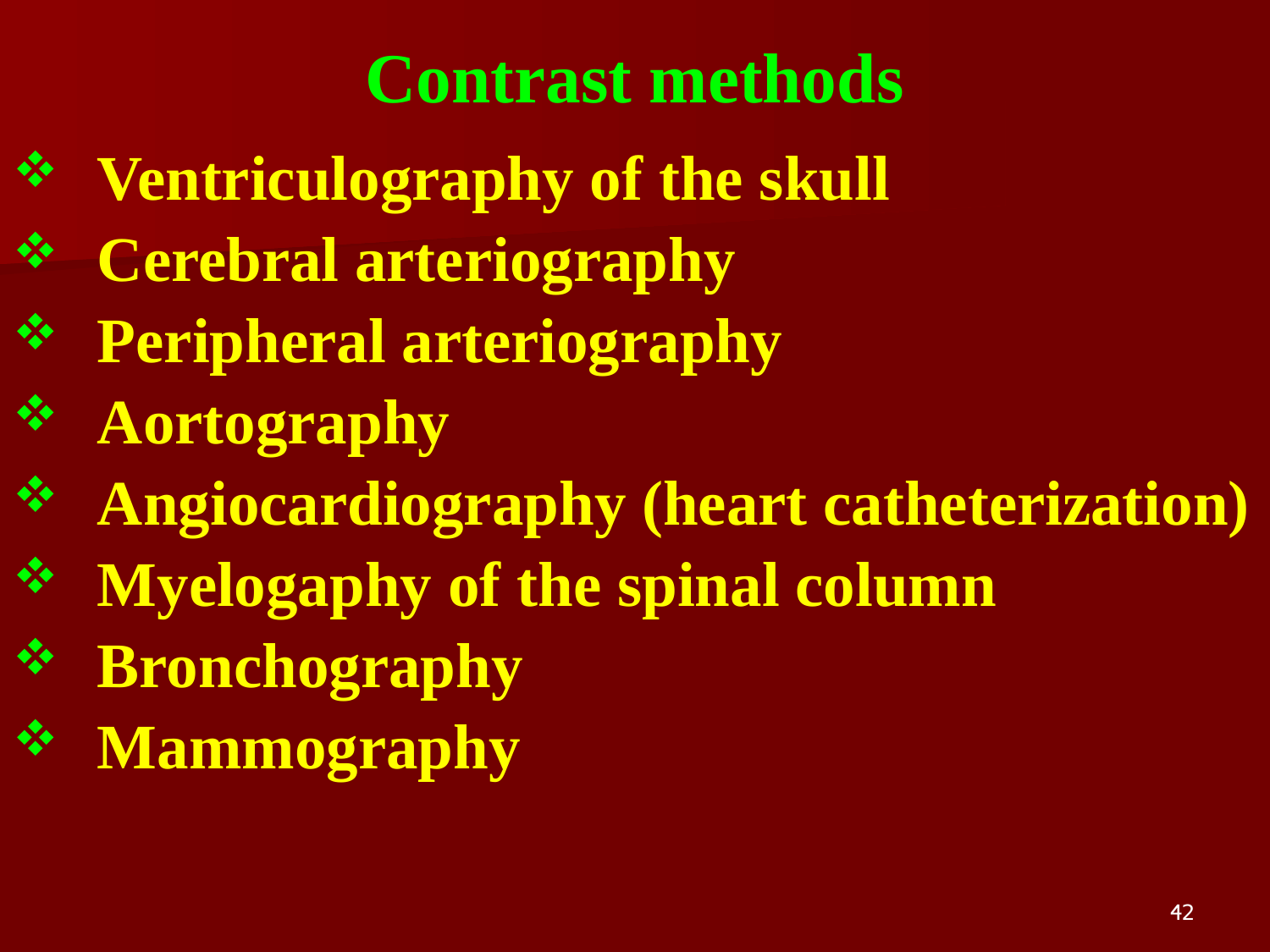

# Contrast methods
Ventriculography of the skull
Cerebral arteriography
Peripheral arteriography
Aortography
Angiocardiography (heart catheterization)
Myelogaphy of the spinal column
Bronchography
Mammography
42